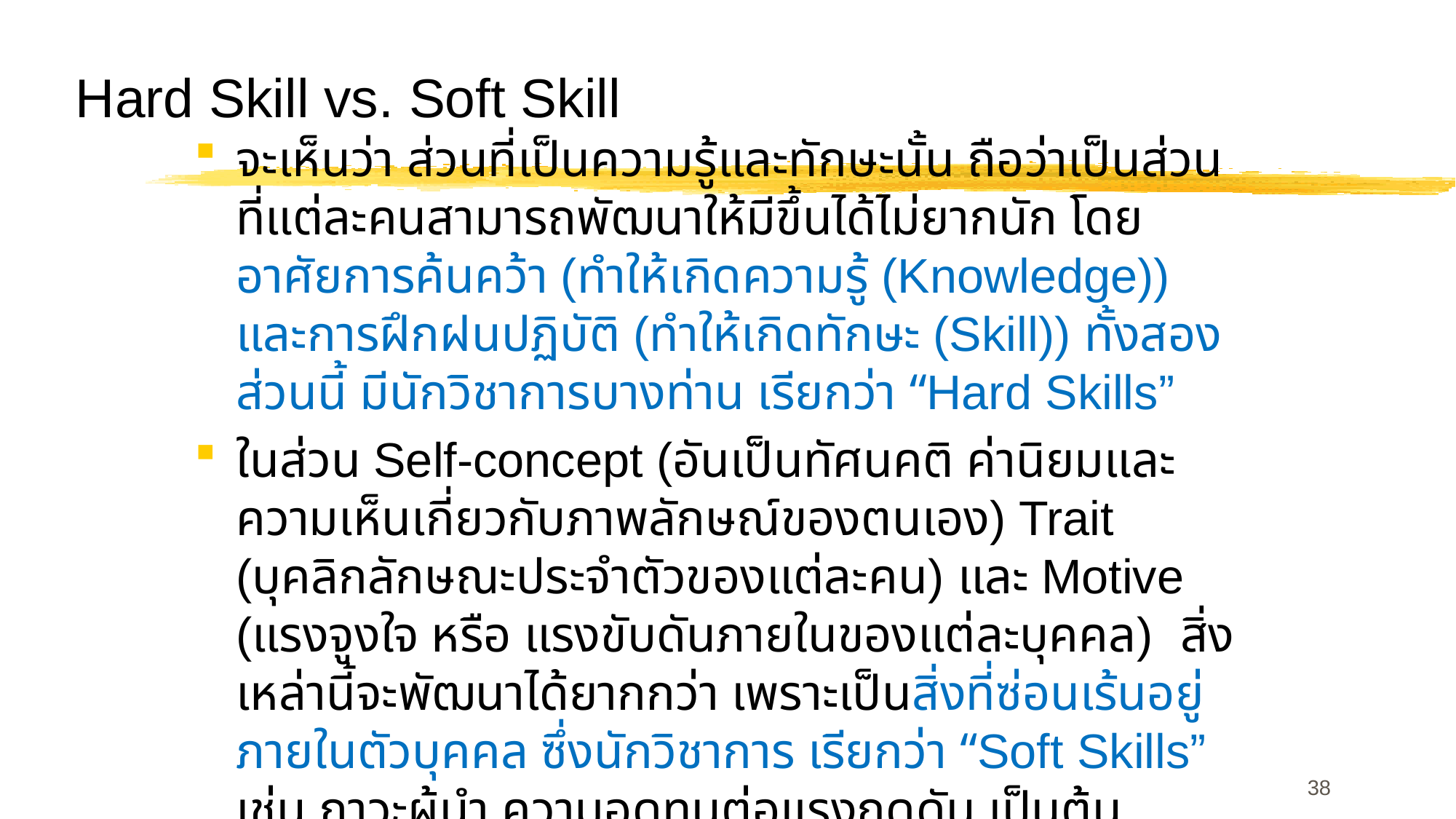

# Hard Skill vs. Soft Skill
จะเห็นว่า ส่วนที่เป็นความรู้และทักษะนั้น ถือว่าเป็นส่วนที่แต่ละคนสามารถพัฒนาให้มีขึ้นได้ไม่ยากนัก โดยอาศัยการค้นคว้า (ทำให้เกิดความรู้ (Knowledge)) และการฝึกฝนปฏิบัติ (ทำให้เกิดทักษะ (Skill)) ทั้งสองส่วนนี้ มีนักวิชาการบางท่าน เรียกว่า “Hard Skills”
ในส่วน Self-concept (อันเป็นทัศนคติ ค่านิยมและความเห็นเกี่ยวกับภาพลักษณ์ของตนเอง) Trait (บุคลิกลักษณะประจำตัวของแต่ละคน) และ Motive (แรงจูงใจ หรือ แรงขับดันภายในของแต่ละบุคคล)  สิ่งเหล่านี้จะพัฒนาได้ยากกว่า เพราะเป็นสิ่งที่ซ่อนเร้นอยู่ภายในตัวบุคคล ซึ่งนักวิชาการ เรียกว่า “Soft Skills” เช่น ภาวะผู้นำ ความอดทนต่อแรงกดดัน เป็นต้น
38